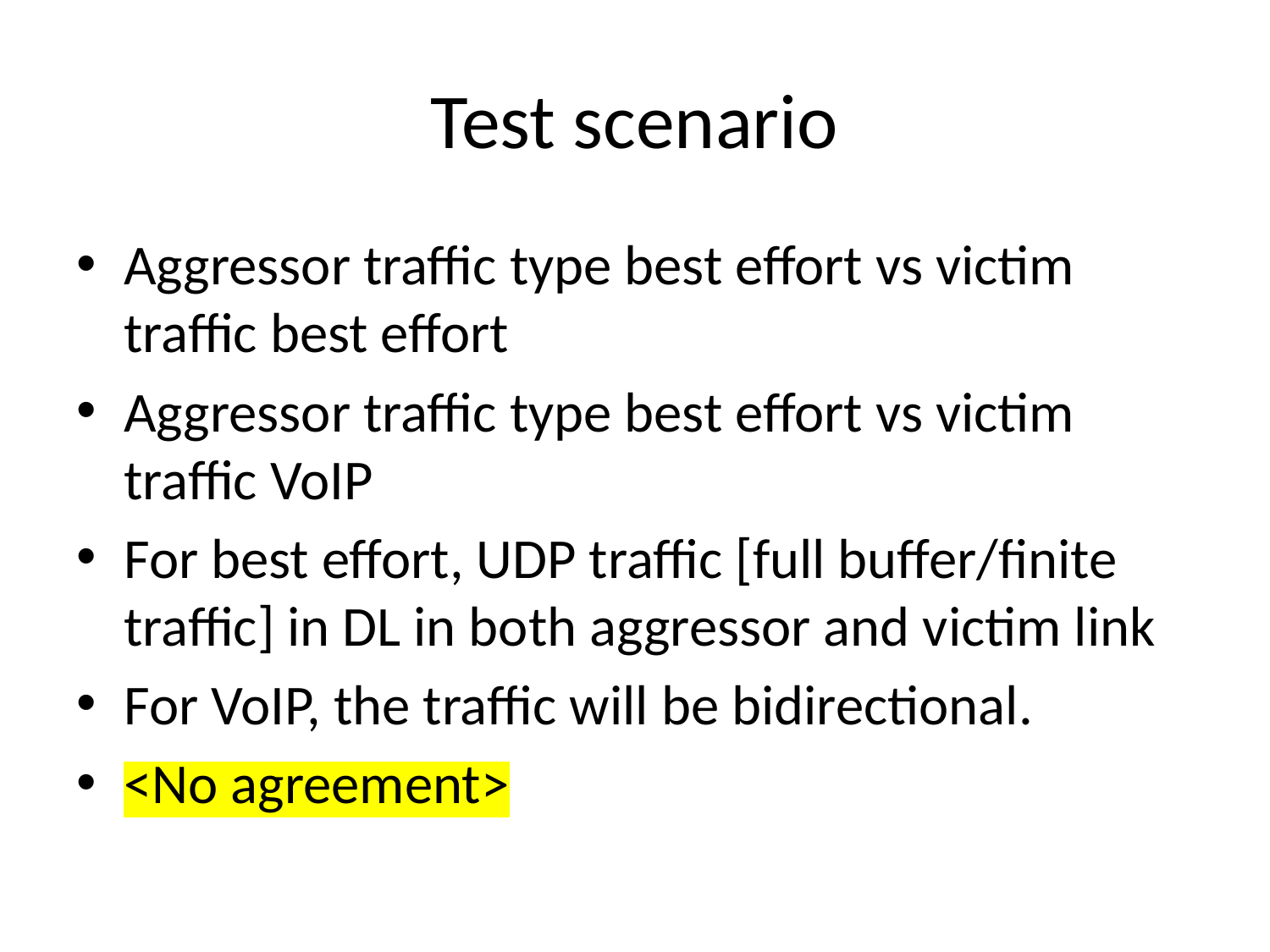

# Test scenario
Aggressor traffic type best effort vs victim traffic best effort
Aggressor traffic type best effort vs victim traffic VoIP
For best effort, UDP traffic [full buffer/finite traffic] in DL in both aggressor and victim link
For VoIP, the traffic will be bidirectional.
<No agreement>